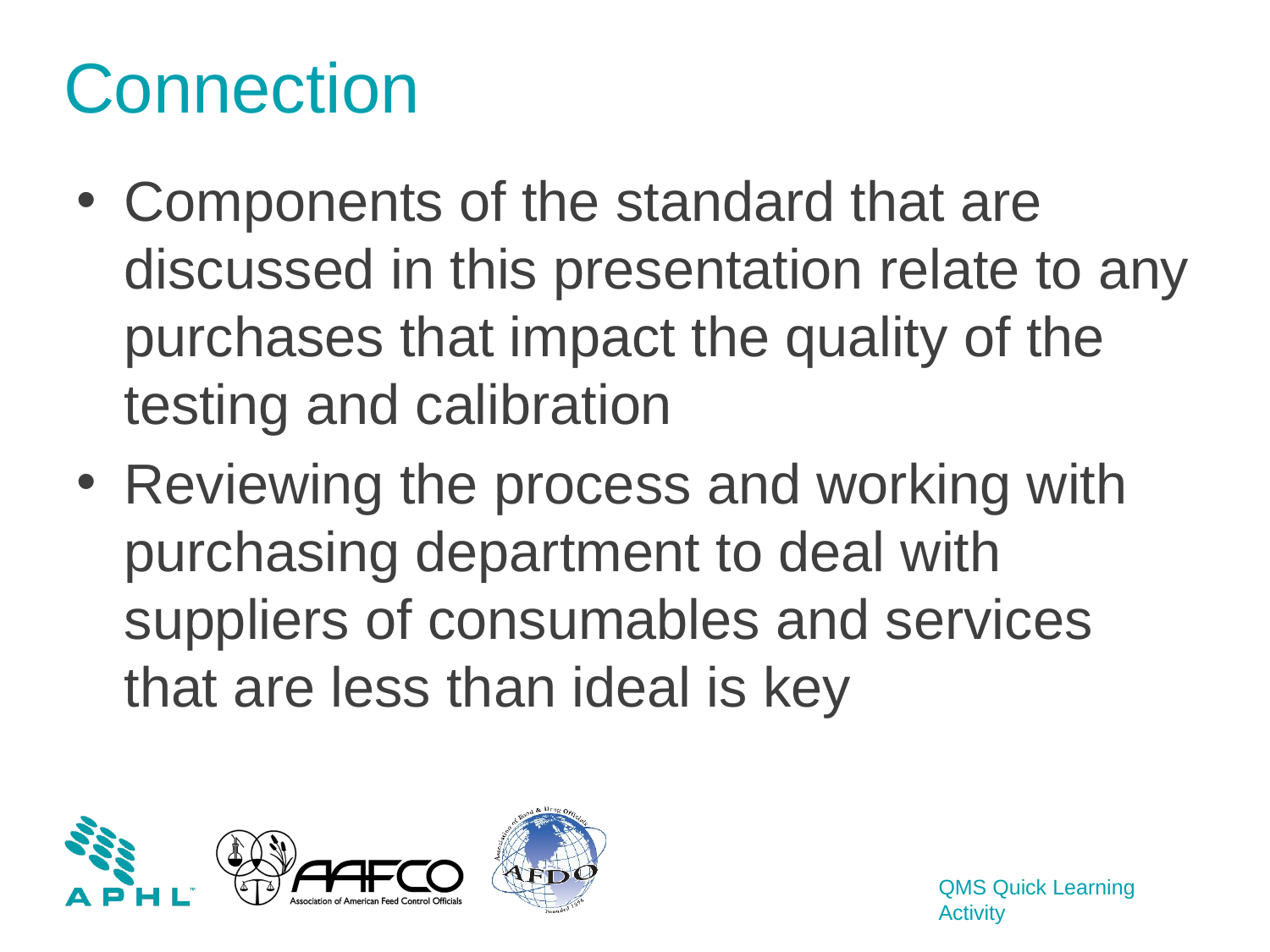

# Connection
Components of the standard that are discussed in this presentation relate to any purchases that impact the quality of the testing and calibration
Reviewing the process and working with purchasing department to deal with suppliers of consumables and services that are less than ideal is key